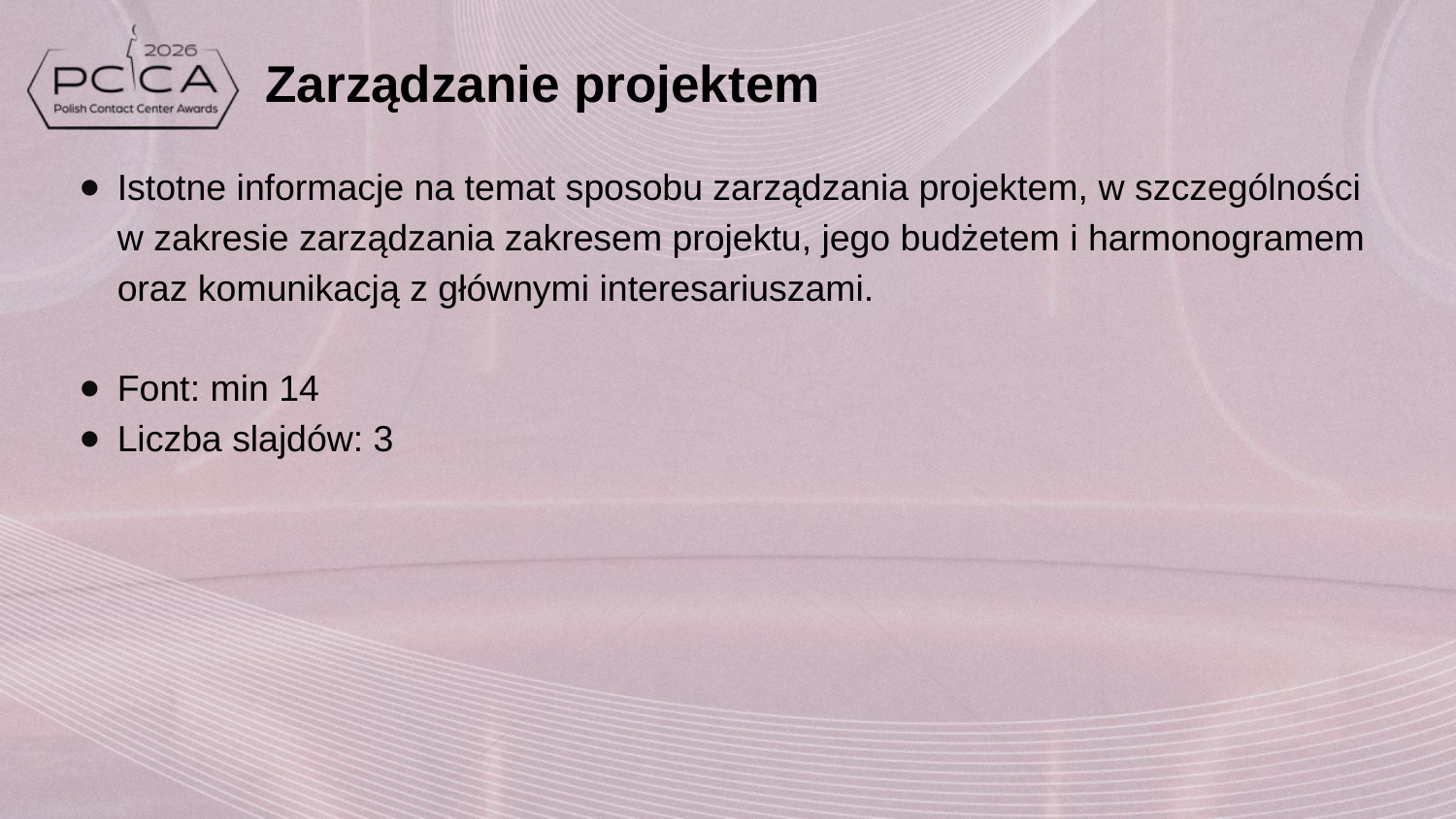

# Zarządzanie projektem
Istotne informacje na temat sposobu zarządzania projektem, w szczególności w zakresie zarządzania zakresem projektu, jego budżetem i harmonogramem oraz komunikacją z głównymi interesariuszami.

Font: min 14
Liczba slajdów: 3